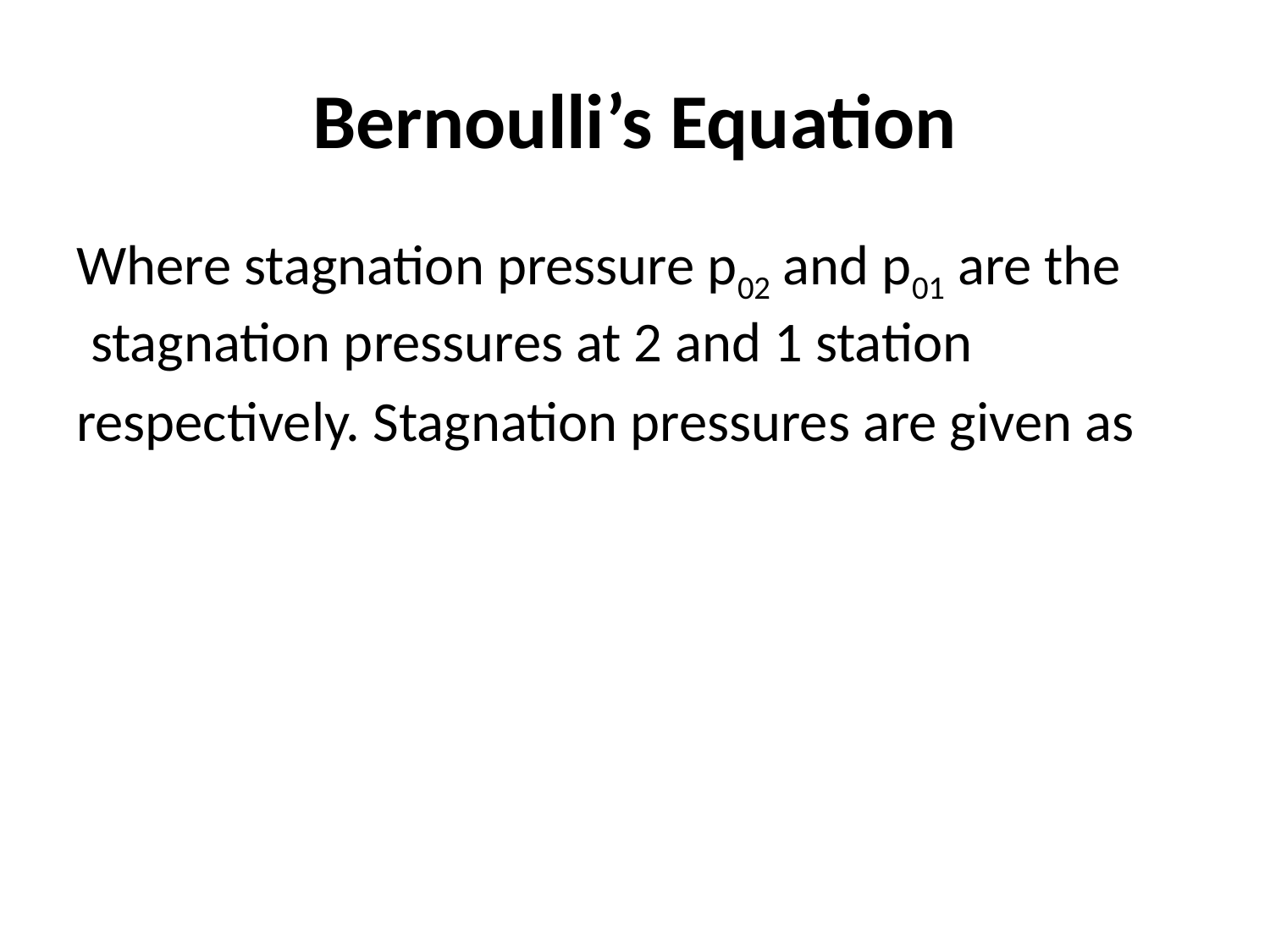

# Bernoulli’s Equation

Where stagnation pressure p02 and p01 are the stagnation pressures at 2 and 1 station
respectively. Stagnation pressures are given as